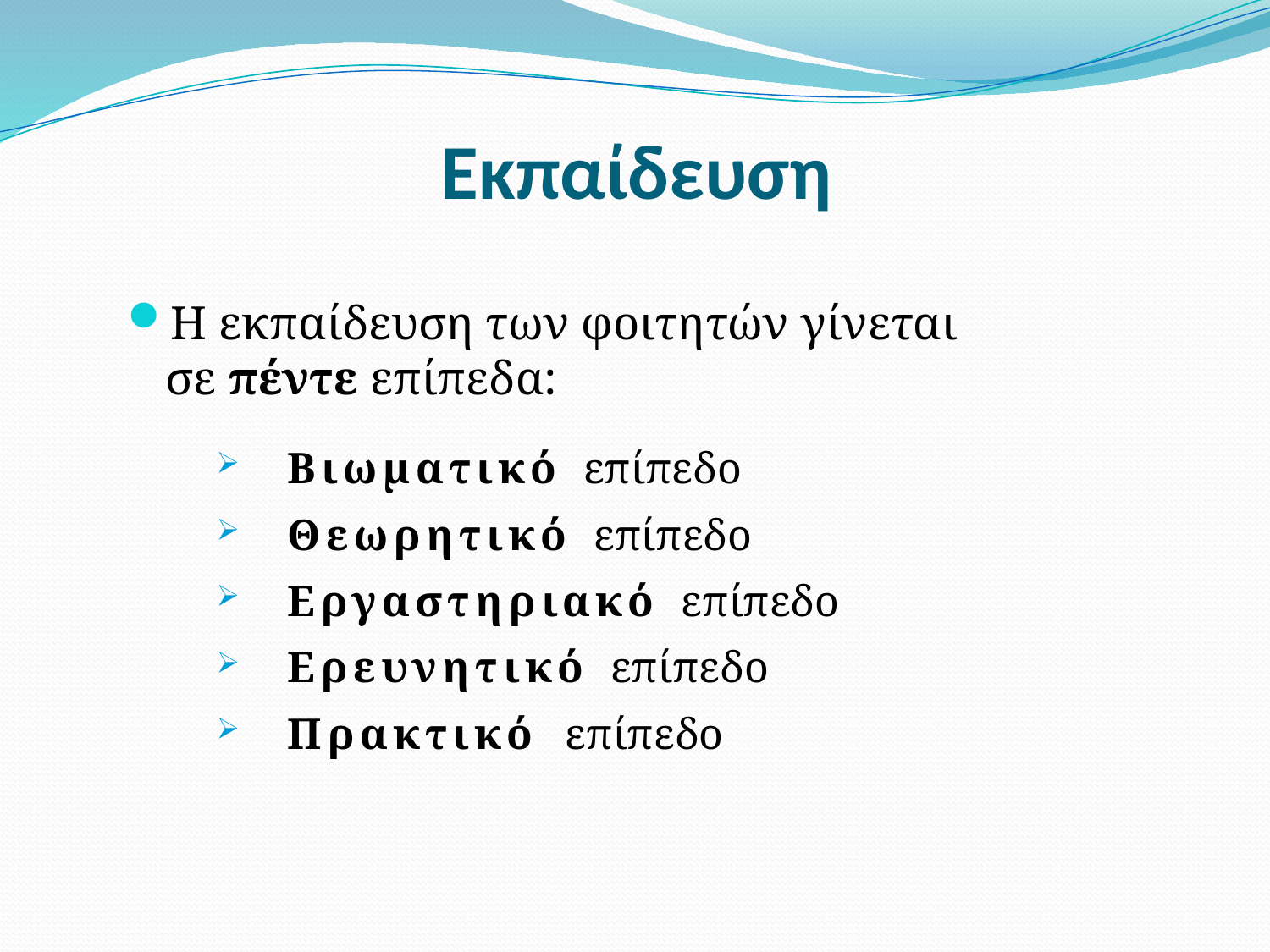

# Εκπαίδευση
Η εκπαίδευση των φοιτητών γίνεται σε πέντε επίπεδα:

Βιωματικό  επίπεδο
Θεωρητικό  επίπεδο
Εργαστηριακό  επίπεδο
Ερευνητικό  επίπεδο
Πρακτικό  επίπεδο